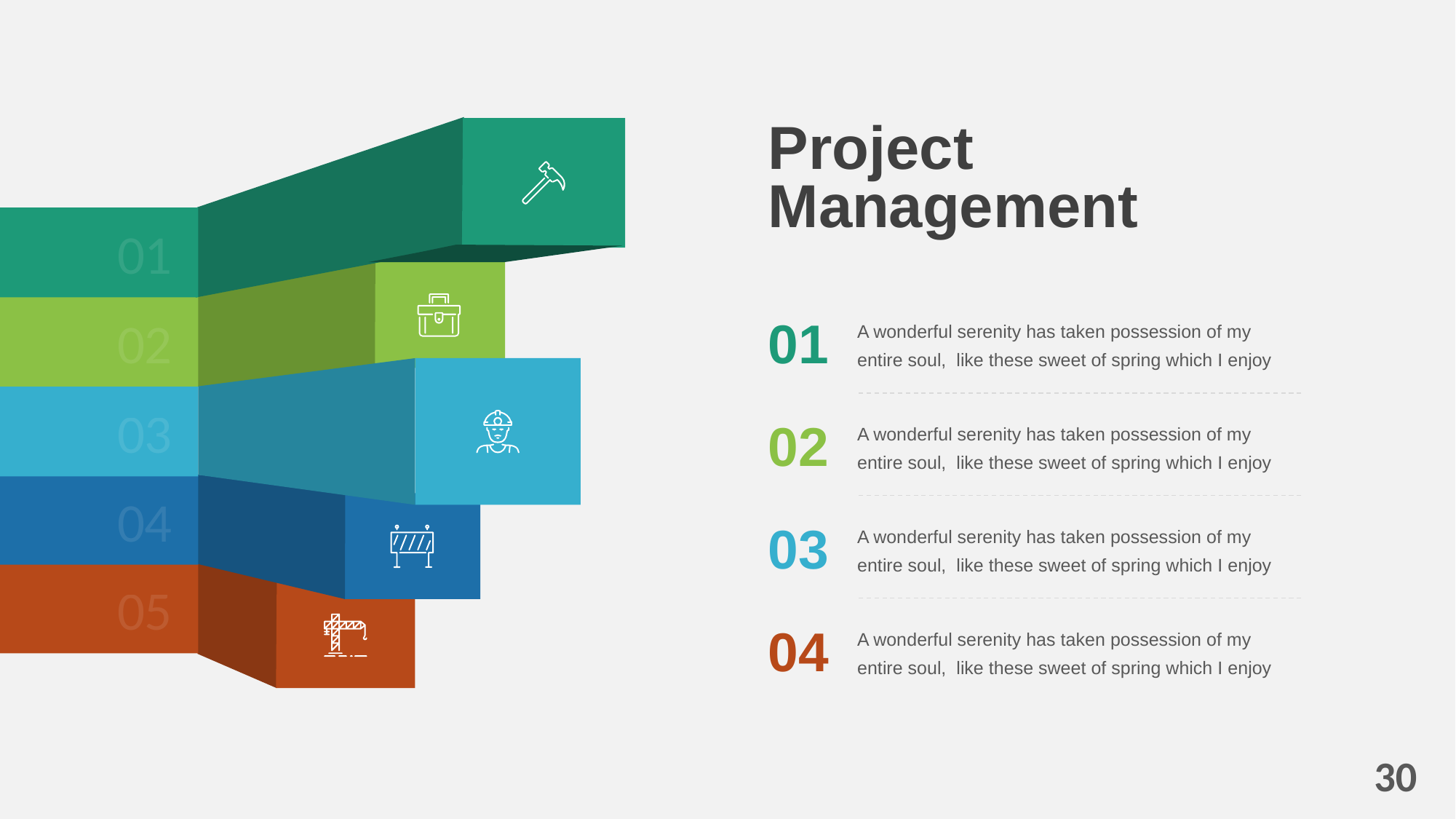

01

02

03

04

05

Project
Management

01
A wonderful serenity has taken possession of my entire soul,  like these sweet of spring which I enjoy
02
A wonderful serenity has taken possession of my entire soul,  like these sweet of spring which I enjoy

03
A wonderful serenity has taken possession of my entire soul,  like these sweet of spring which I enjoy

04
A wonderful serenity has taken possession of my entire soul,  like these sweet of spring which I enjoy